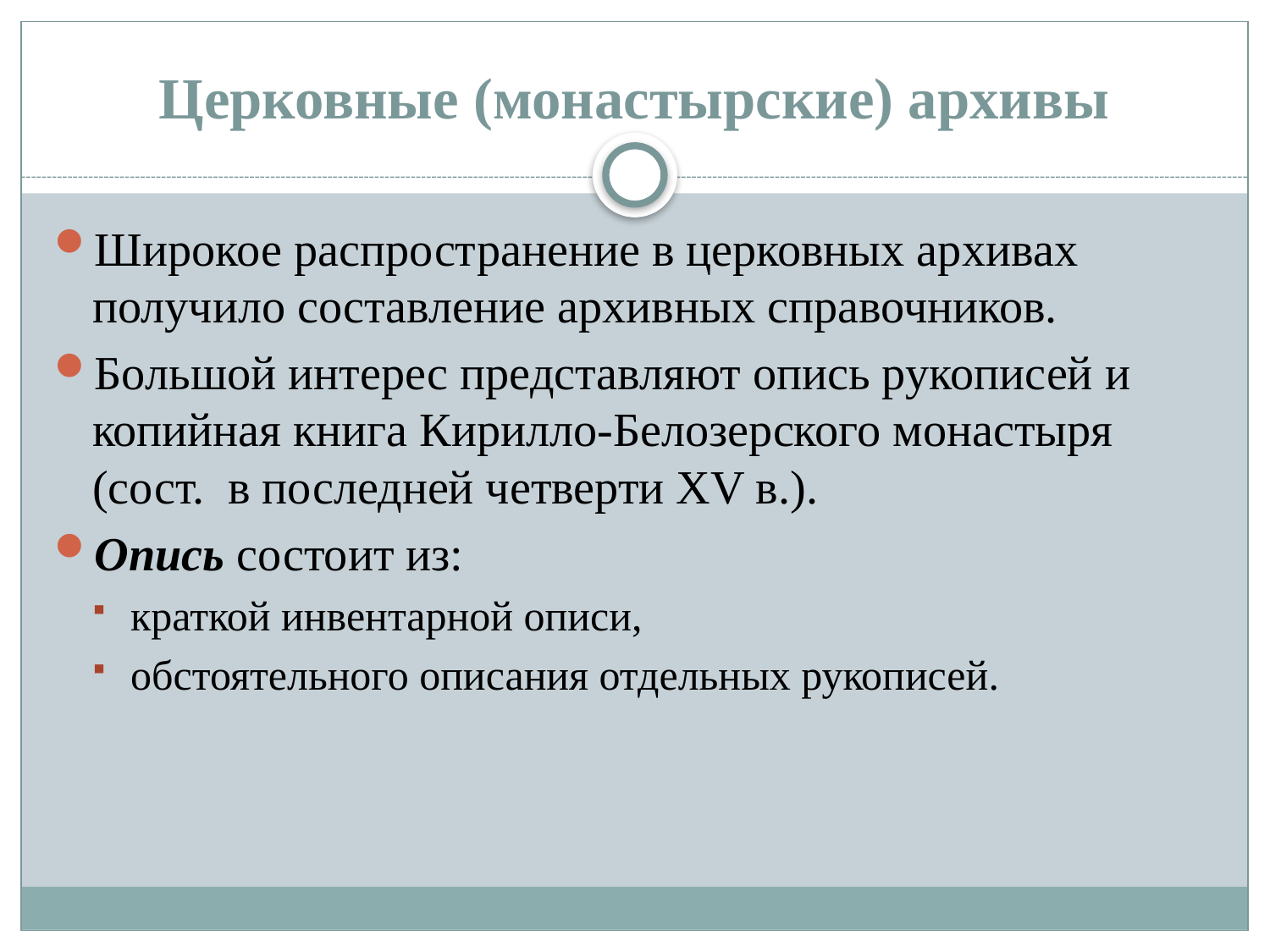

# Церковные (монастырские) архивы
Широкое распространение в церковных архивах получило составление архивных справочников.
Большой интерес представляют опись рукописей и копийная книга Кирилло-Белозерского монастыря (сост.  в последней четверти XV в.).
Опись состоит из:
краткой инвентарной описи,
обстоятельного описания отдельных рукописей.